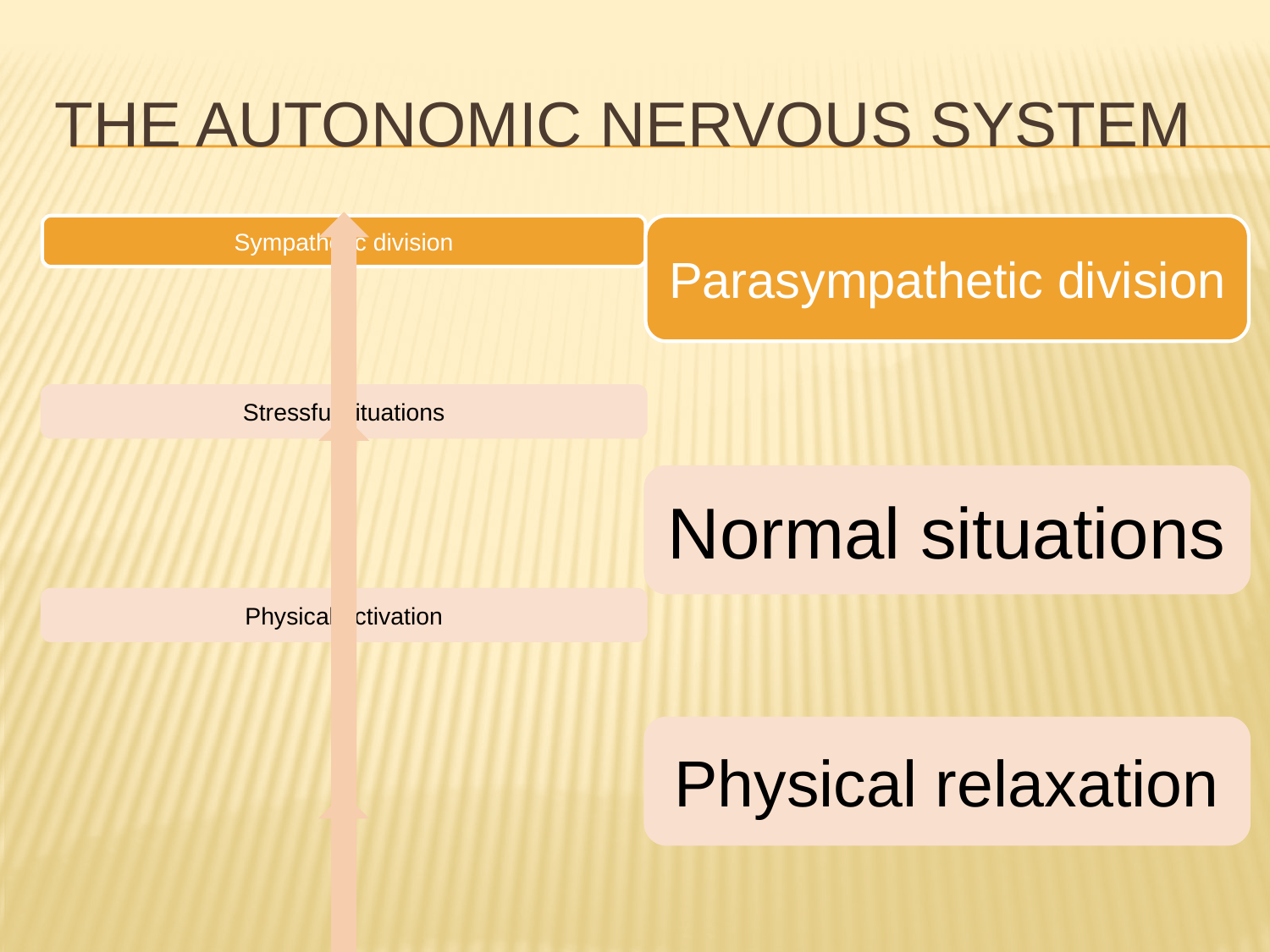

# The Autonomic Nervous System
Sympathetic division
Stressful situations
Physical activation
Parasympathetic division
Normal situations
Physical relaxation